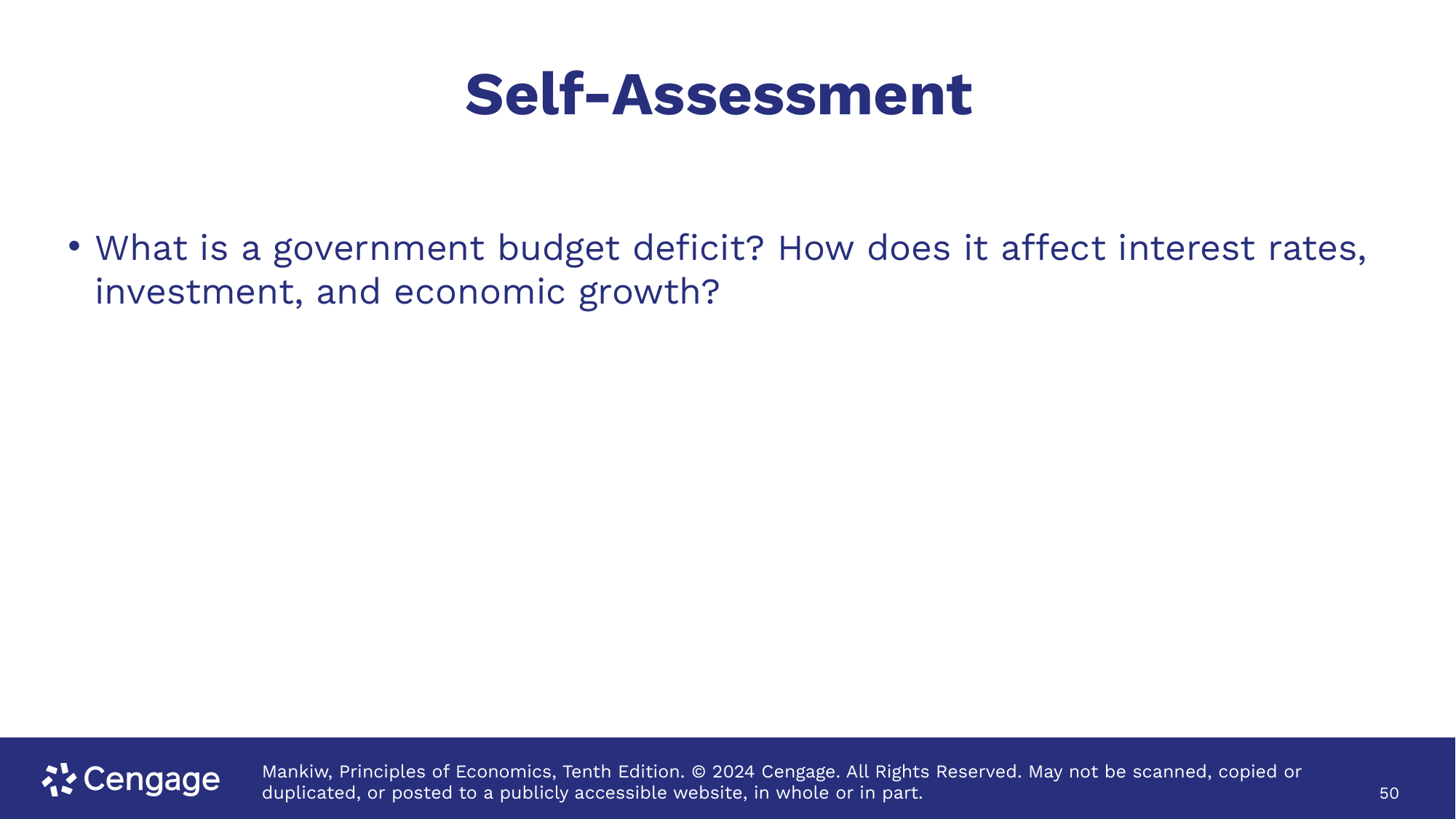

# Self-Assessment
What is a government budget deficit? How does it affect interest rates, investment, and economic growth?